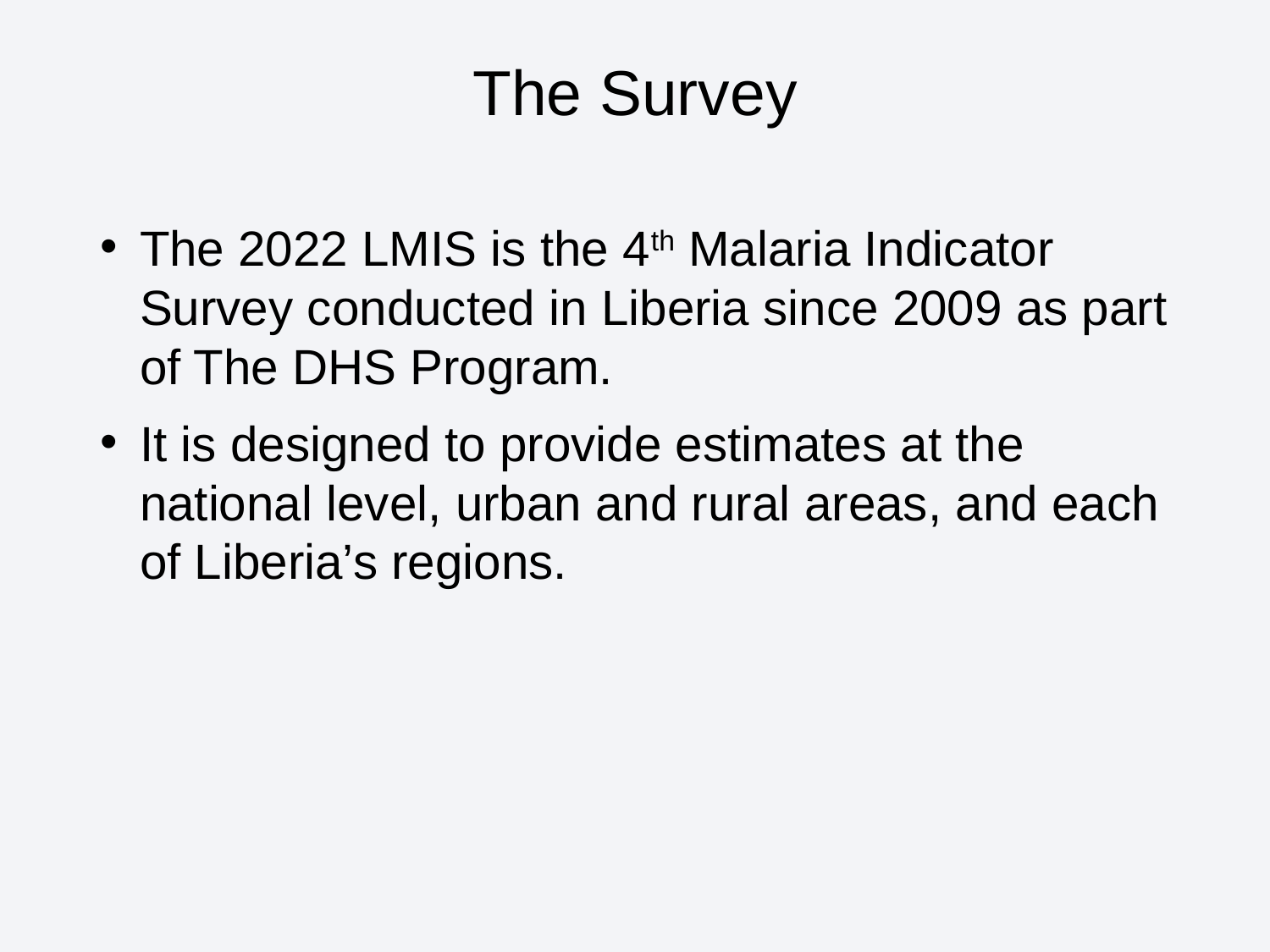

# The Survey
The 2022 LMIS is the 4th Malaria Indicator Survey conducted in Liberia since 2009 as part of The DHS Program.
It is designed to provide estimates at the national level, urban and rural areas, and each of Liberia’s regions.